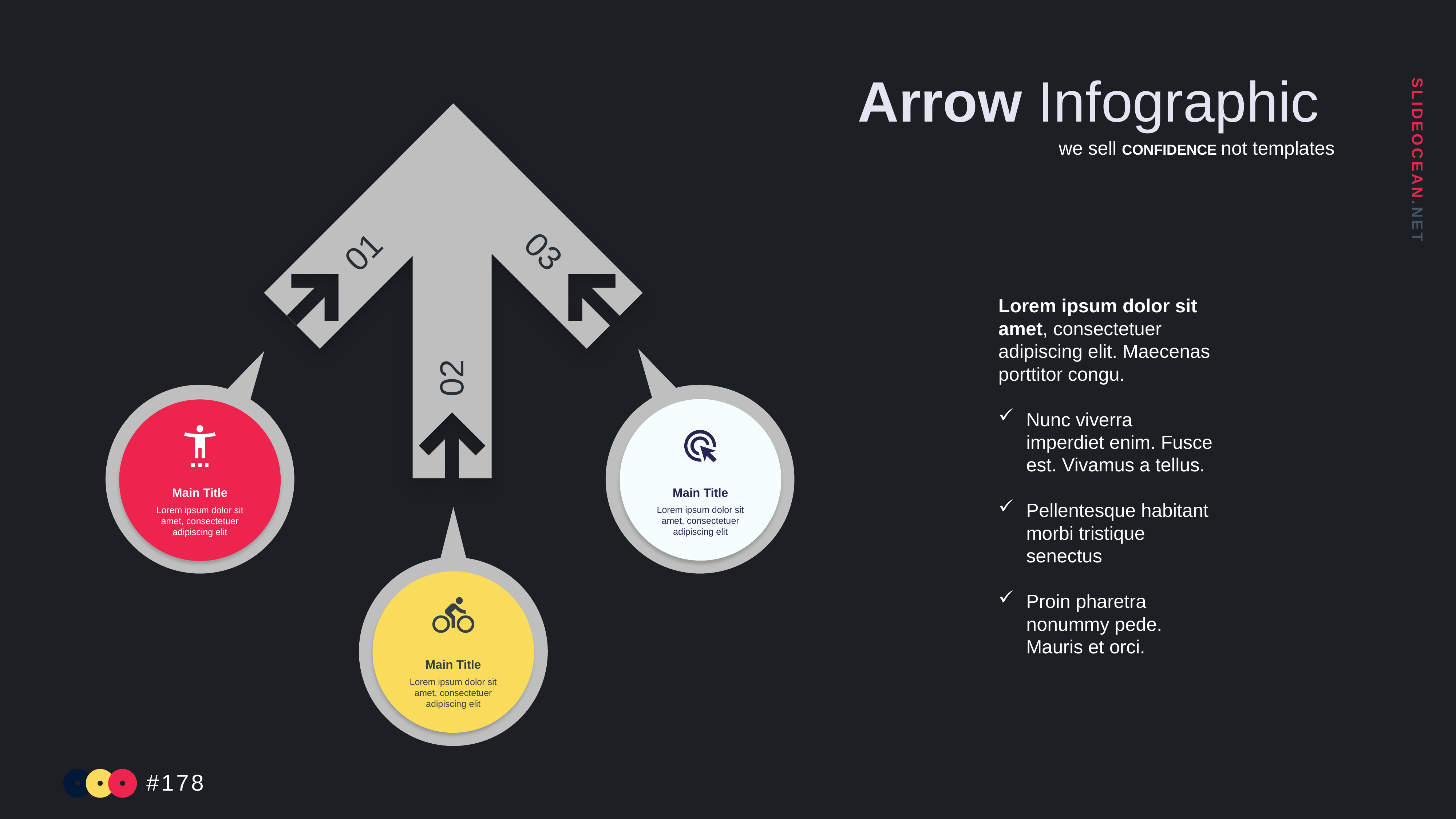

Arrow Infographic

we sell CONFIDENCE not templates
03
01
Lorem ipsum dolor sit amet, consectetuer adipiscing elit. Maecenas porttitor congu.

Nunc viverra imperdiet enim. Fusce est. Vivamus a tellus.

Pellentesque habitant morbi tristique senectus

Proin pharetra nonummy pede. Mauris et orci.

02

Main Title
Lorem ipsum dolor sit amet, consectetuer adipiscing elit
Main Title
Lorem ipsum dolor sit amet, consectetuer adipiscing elit

Main Title
Lorem ipsum dolor sit amet, consectetuer adipiscing elit
#178